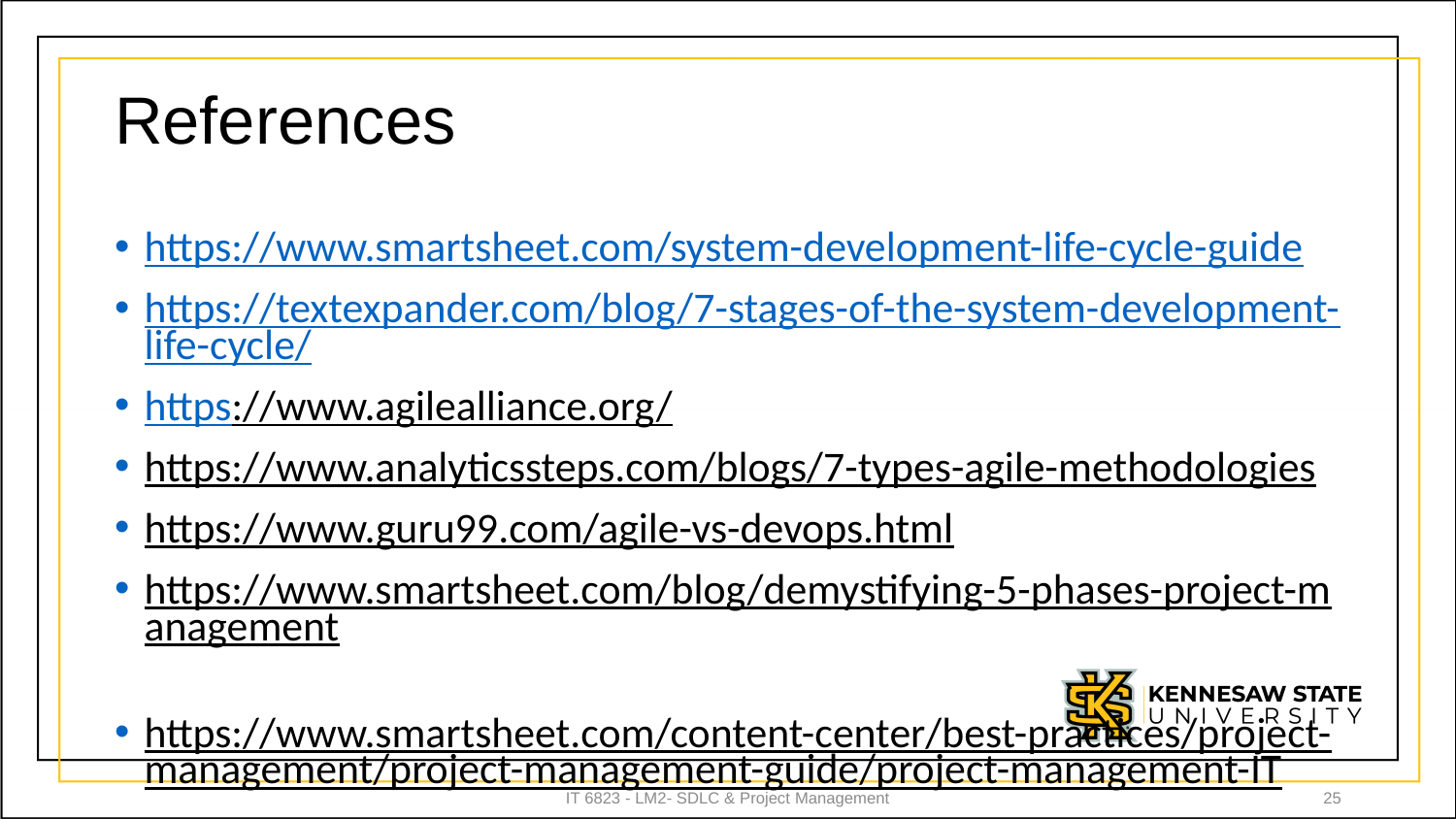

# References
https://www.smartsheet.com/system-development-life-cycle-guide
https://textexpander.com/blog/7-stages-of-the-system-development-life-cycle/
https://www.agilealliance.org/
https://www.analyticssteps.com/blogs/7-types-agile-methodologies
https://www.guru99.com/agile-vs-devops.html
https://www.smartsheet.com/blog/demystifying-5-phases-project-management
https://www.smartsheet.com/content-center/best-practices/project-management/project-management-guide/project-management-IT

IT 6823 - LM2- SDLC & Project Management
25